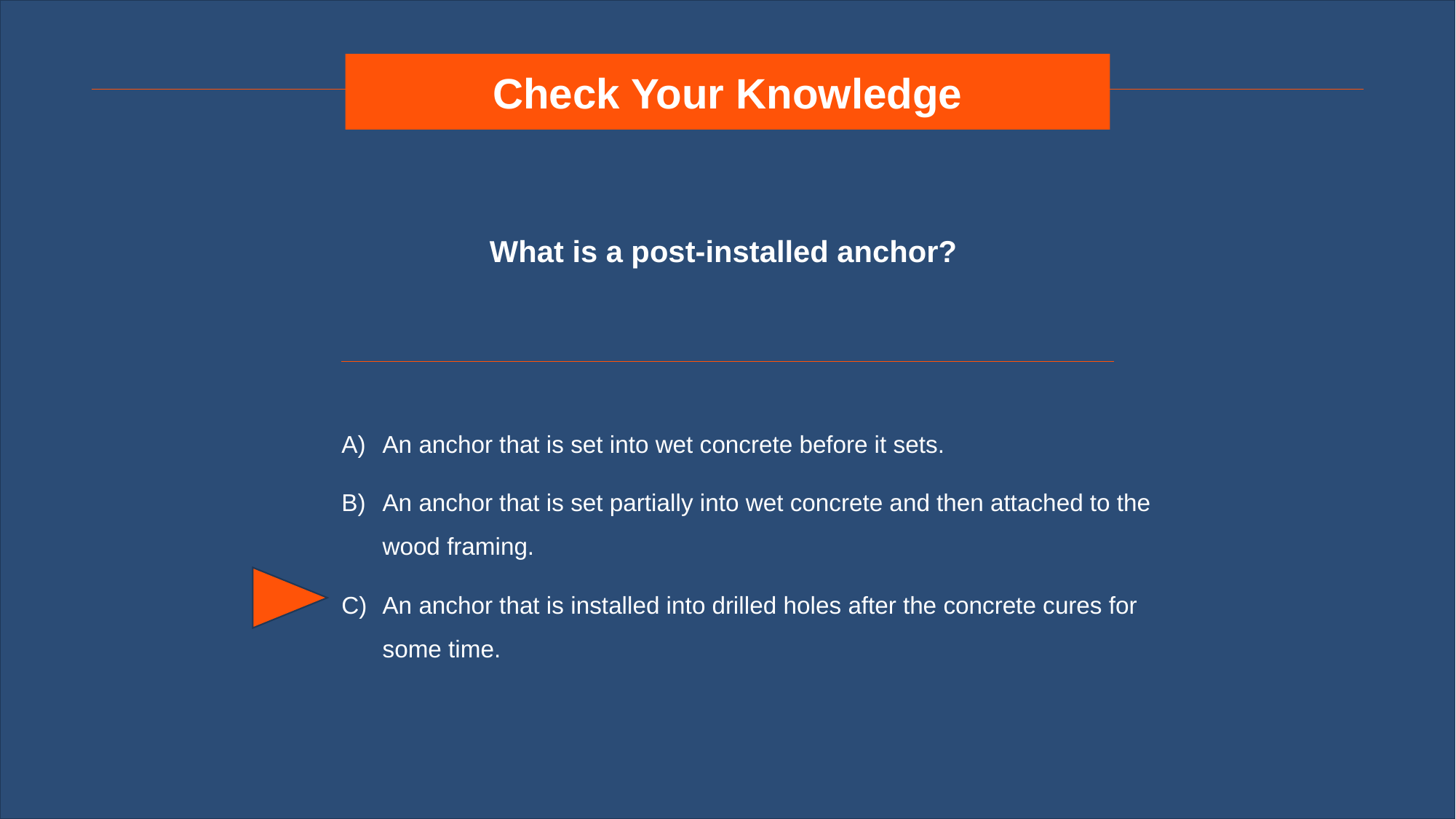

# Check Your Knowledge
What is a post-installed anchor?
An anchor that is set into wet concrete before it sets.
An anchor that is set partially into wet concrete and then attached to the wood framing.
An anchor that is installed into drilled holes after the concrete cures for some time.